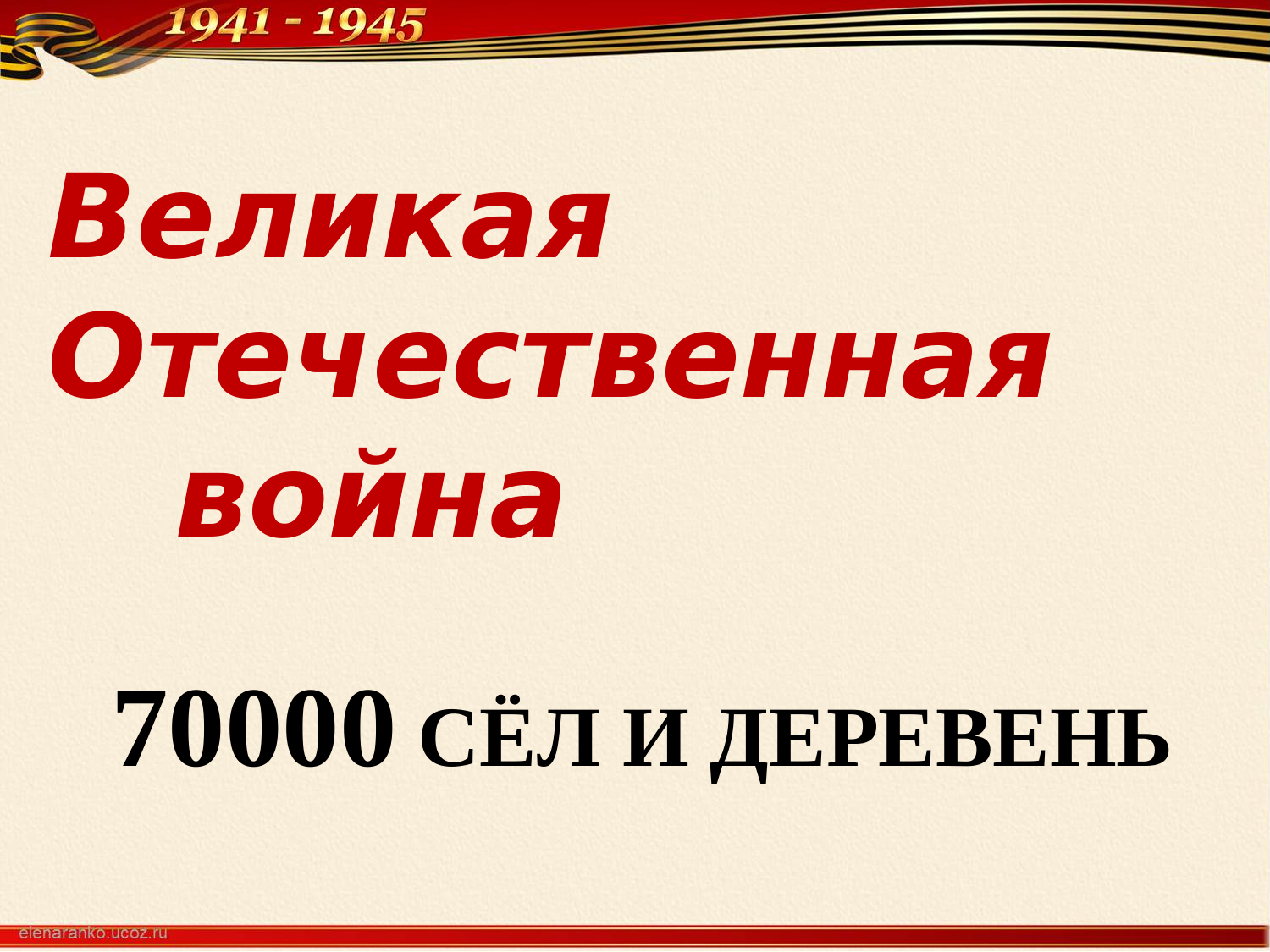

Великая   	Отечественная 		война

# 70000 СЁЛ И ДЕРЕВЕНЬ